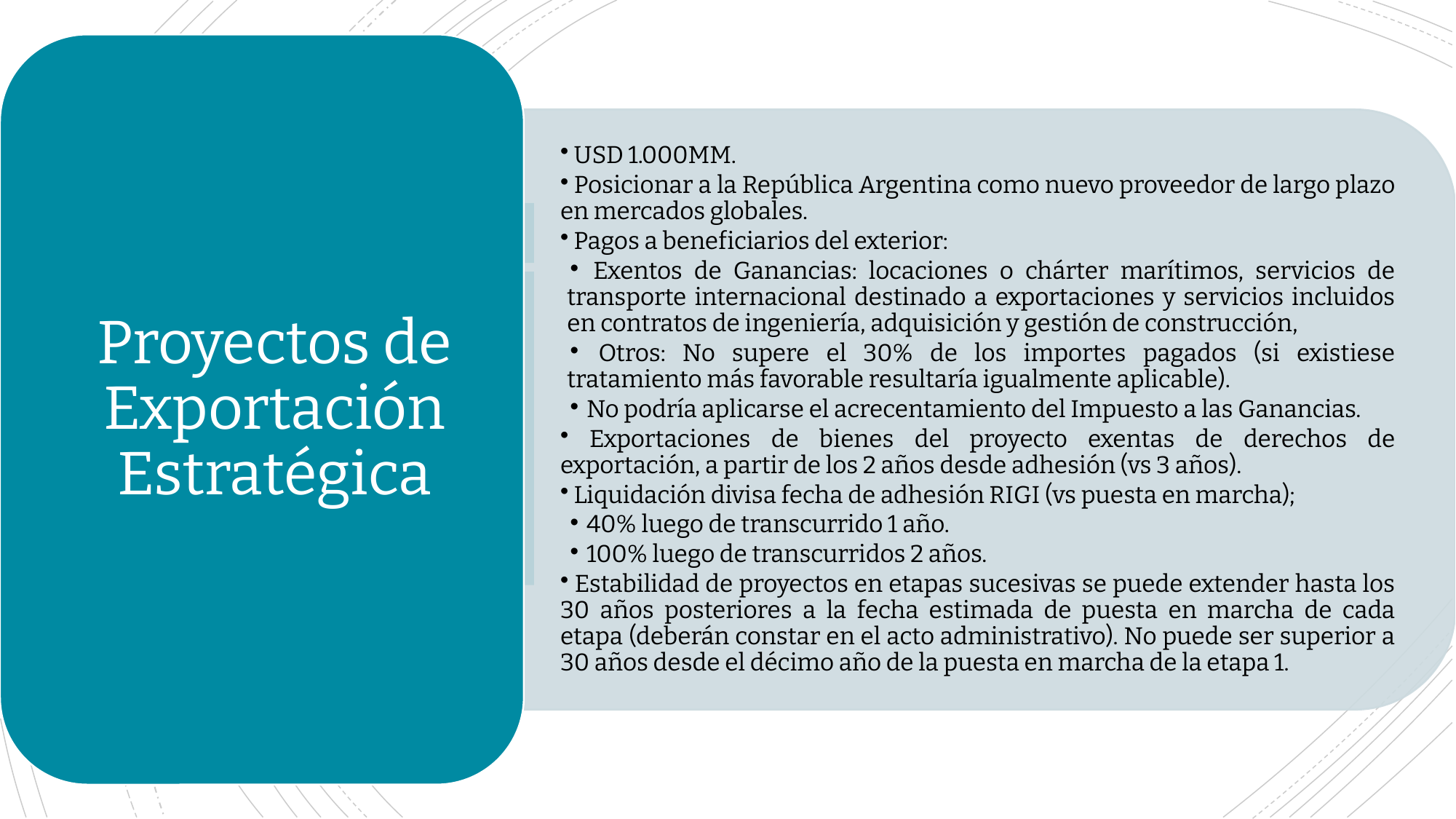

USD 1.000MM.
 Posicionar a la República Argentina como nuevo proveedor de largo plazo en mercados globales.
 Pagos a beneficiarios del exterior:
 Exentos de Ganancias: locaciones o chárter marítimos, servicios de transporte internacional destinado a exportaciones y servicios incluidos en contratos de ingeniería, adquisición y gestión de construcción,
 Otros: No supere el 30% de los importes pagados (si existiese tratamiento más favorable resultaría igualmente aplicable).
 No podría aplicarse el acrecentamiento del Impuesto a las Ganancias.
 Exportaciones de bienes del proyecto exentas de derechos de exportación, a partir de los 2 años desde adhesión (vs 3 años).
 Liquidación divisa fecha de adhesión RIGI (vs puesta en marcha);
 40% luego de transcurrido 1 año.
 100% luego de transcurridos 2 años.
 Estabilidad de proyectos en etapas sucesivas se puede extender hasta los 30 años posteriores a la fecha estimada de puesta en marcha de cada etapa (deberán constar en el acto administrativo). No puede ser superior a 30 años desde el décimo año de la puesta en marcha de la etapa 1.
Proyectos de Exportación Estratégica